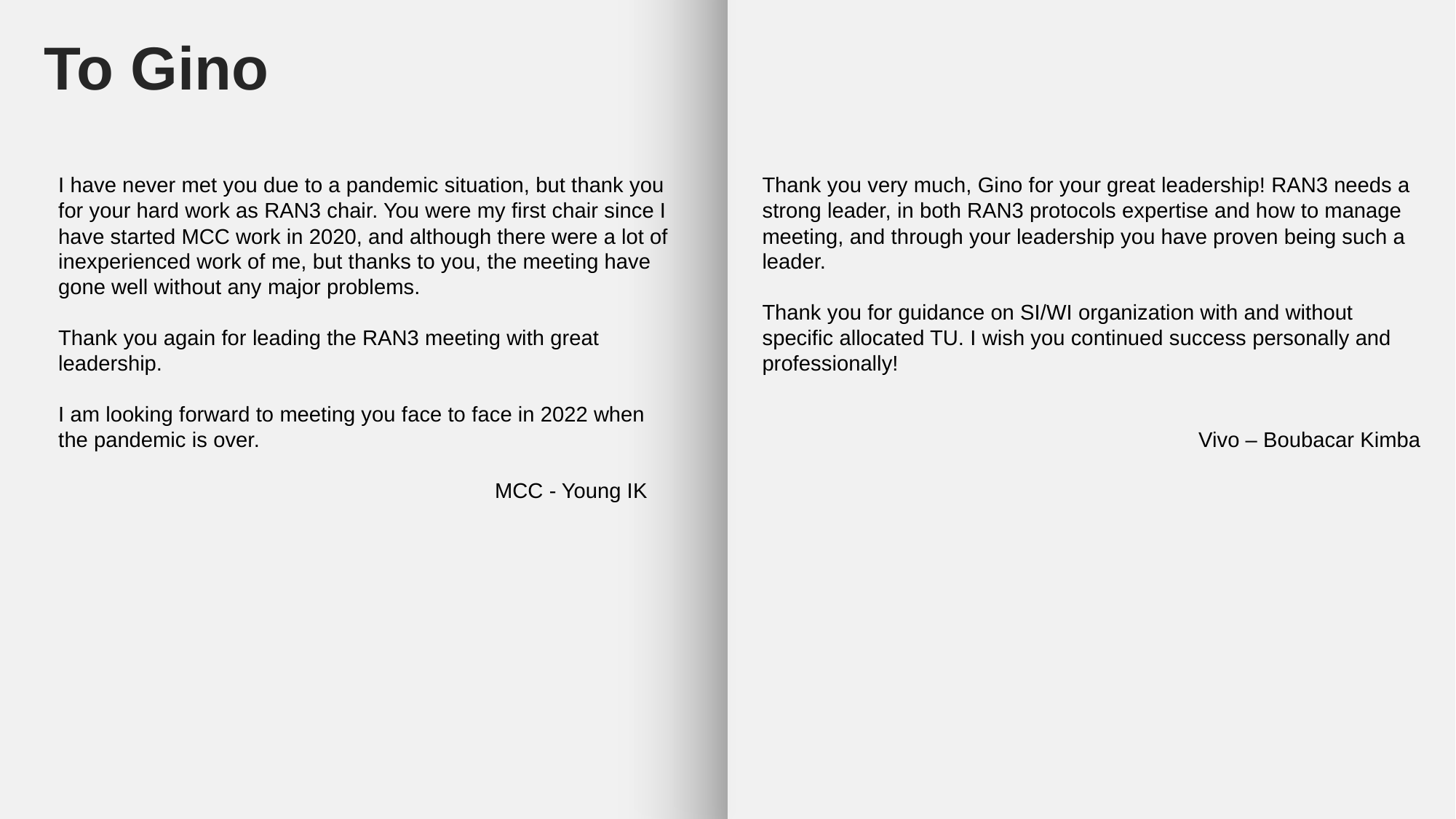

To Gino
I have never met you due to a pandemic situation, but thank you for your hard work as RAN3 chair. You were my first chair since I have started MCC work in 2020, and although there were a lot of inexperienced work of me, but thanks to you, the meeting have gone well without any major problems.

Thank you again for leading the RAN3 meeting with great leadership.

I am looking forward to meeting you face to face in 2022 when the pandemic is over.

				MCC - Young IK
Thank you very much, Gino for your great leadership! RAN3 needs a strong leader, in both RAN3 protocols expertise and how to manage meeting, and through your leadership you have proven being such a leader.

Thank you for guidance on SI/WI organization with and without specific allocated TU. I wish you continued success personally and professionally!

			Vivo – Boubacar Kimba